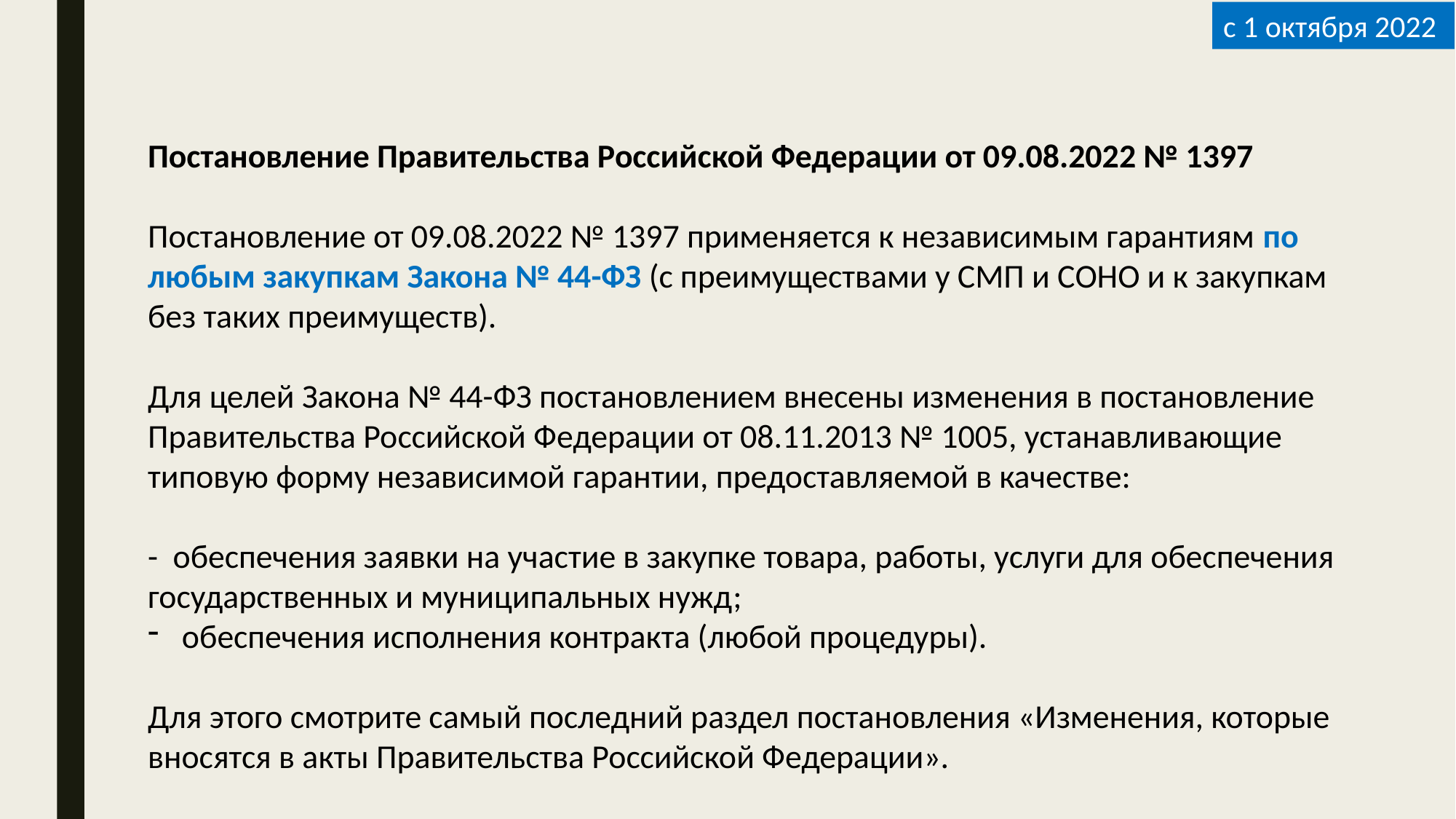

с 1 октября 2022
Постановление Правительства Российской Федерации от 09.08.2022 № 1397

Постановление от 09.08.2022 № 1397 применяется к независимым гарантиям по любым закупкам Закона № 44-ФЗ (с преимуществами у СМП и СОНО и к закупкам без таких преимуществ).

Для целей Закона № 44-ФЗ постановлением внесены изменения в постановление Правительства Российской Федерации от 08.11.2013 № 1005, устанавливающие типовую форму независимой гарантии, предоставляемой в качестве:

-  обеспечения заявки на участие в закупке товара, работы, услуги для обеспечения государственных и муниципальных нужд;
обеспечения исполнения контракта (любой процедуры).

Для этого смотрите самый последний раздел постановления «Изменения, которые вносятся в акты Правительства Российской Федерации».